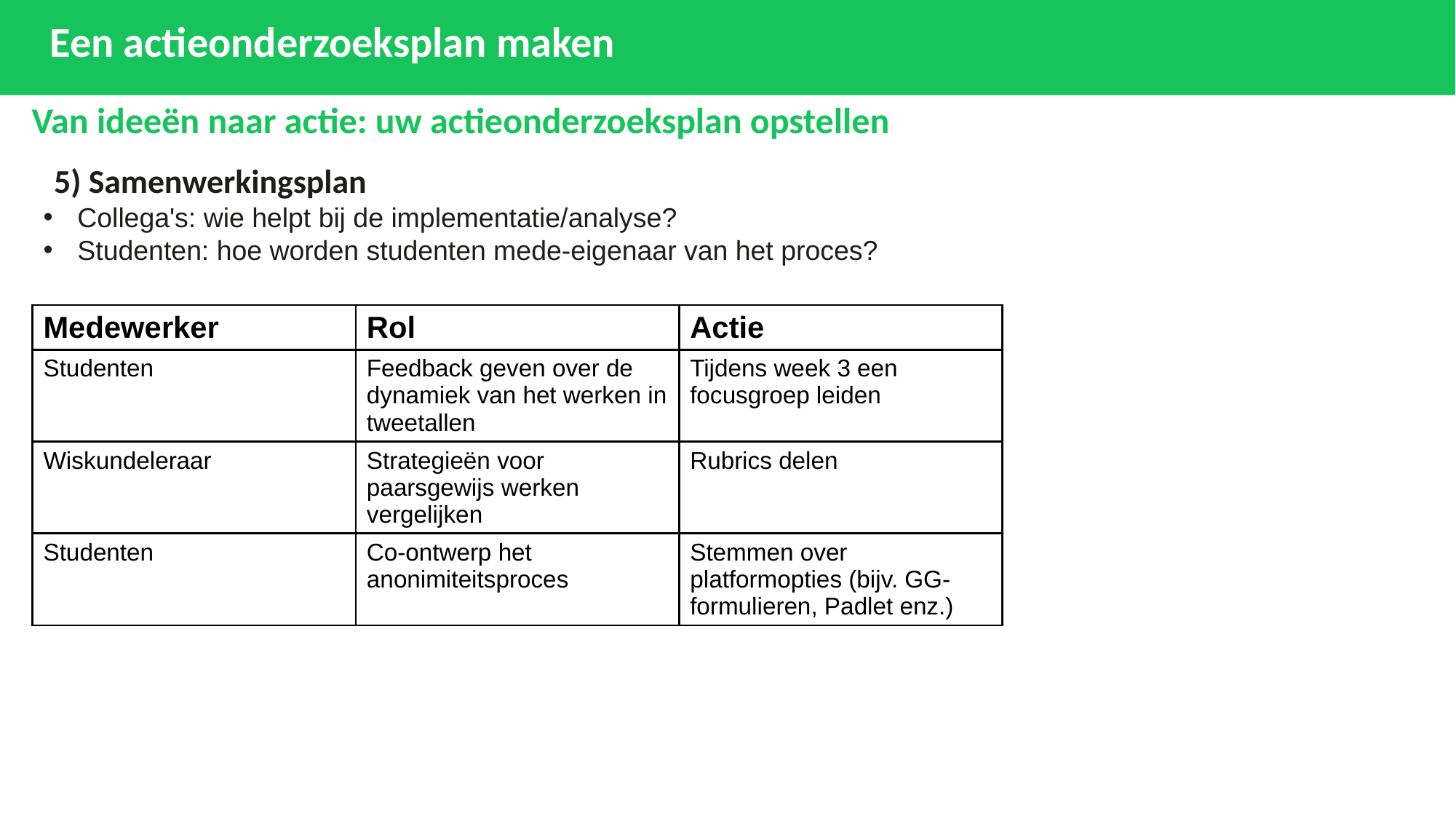

# Een actieonderzoeksplan maken
Van ideeën naar actie: uw actieonderzoeksplan opstellen
5) Samenwerkingsplan
Collega's: wie helpt bij de implementatie/analyse?
Studenten: hoe worden studenten mede-eigenaar van het proces?

| Medewerker | Rol | Actie |
| --- | --- | --- |
| Studenten | Feedback geven over de dynamiek van het werken in tweetallen | Tijdens week 3 een focusgroep leiden |
| Wiskundeleraar | Strategieën voor paarsgewijs werken vergelijken | Rubrics delen |
| Studenten | Co-ontwerp het anonimiteitsproces | Stemmen over platformopties (bijv. GG-formulieren, Padlet enz.) |